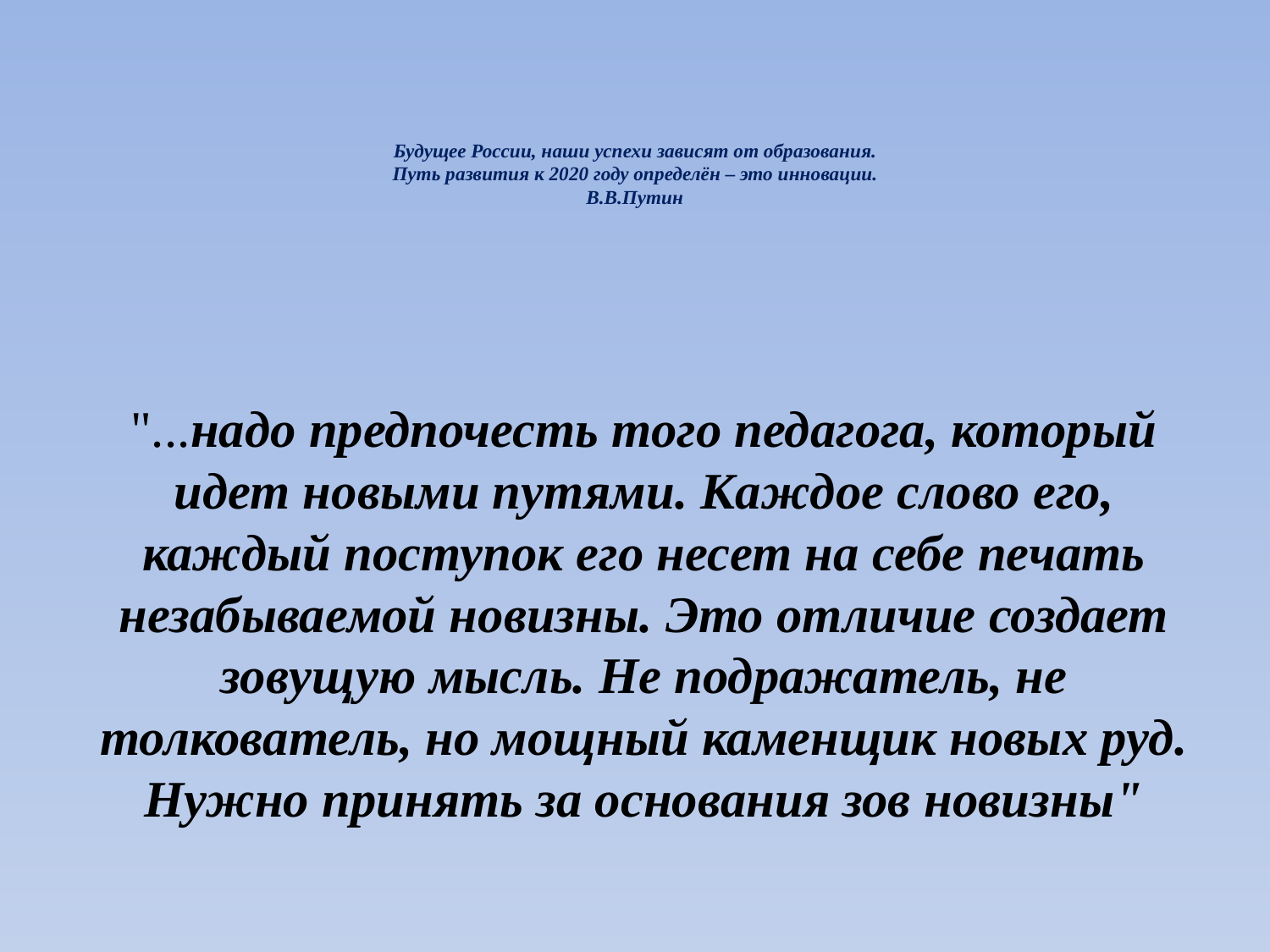

# Будущее России, наши успехи зависят от образования. Путь развития к 2020 году определён – это инновации. В.В.Путин

"...надо предпочесть того педагога, который идет новыми путями. Каждое слово его, каждый поступок его несет на себе печать незабываемой новизны. Это отличие создает зовущую мысль. Не подражатель, не толкователь, но мощный каменщик новых руд. Нужно принять за основания зов новизны"